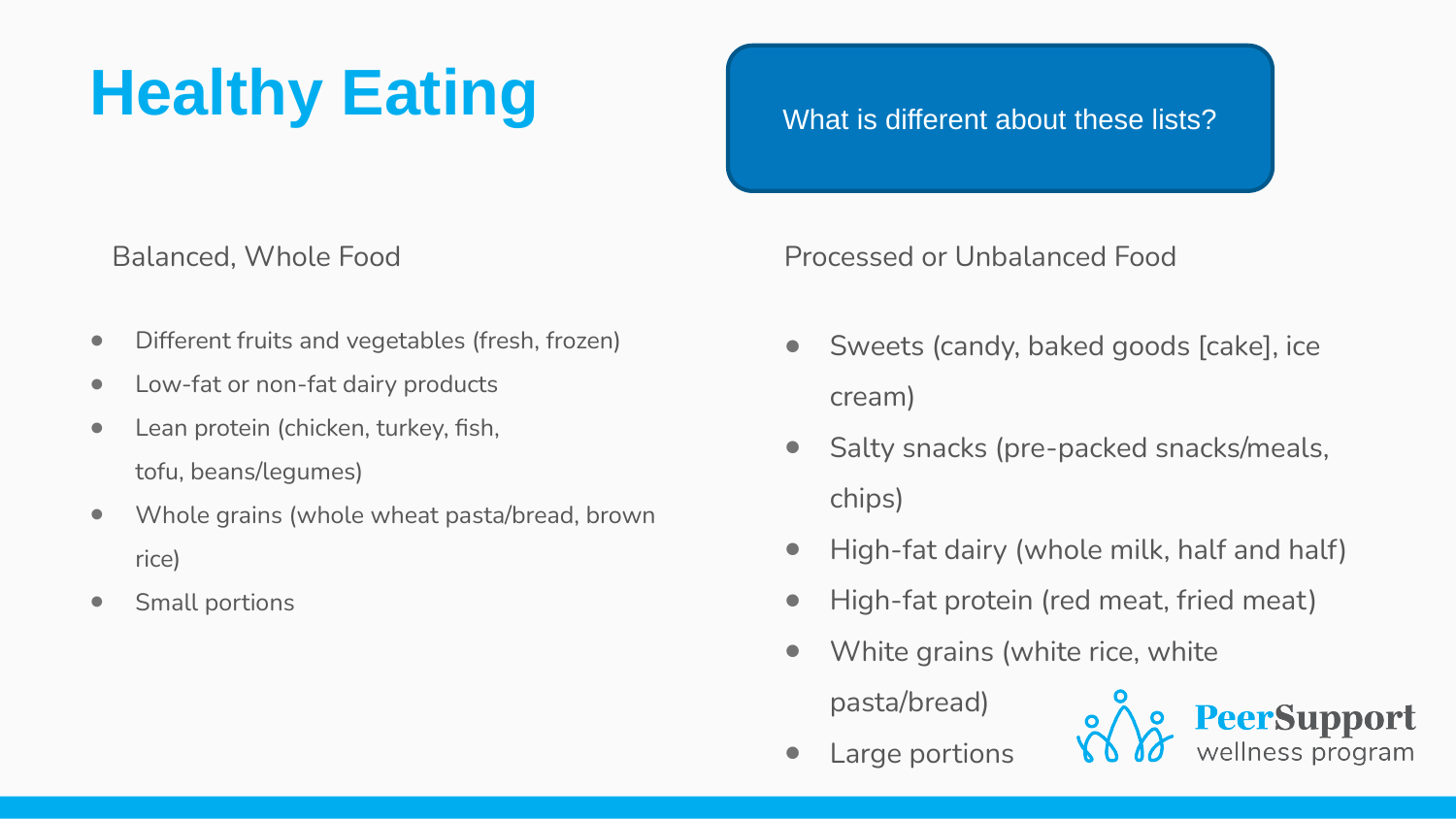

# Healthy Eating
What is different about these lists?
Balanced, Whole Food

Different fruits and vegetables (fresh, frozen)
Low-fat or non-fat dairy products
Lean protein (chicken, turkey, fish, tofu, beans/legumes)
Whole grains (whole wheat pasta/bread, brown rice)
Small portions
Processed or Unbalanced Food

Sweets (candy, baked goods [cake], ice cream)
Salty snacks (pre-packed snacks/meals, chips)
High-fat dairy (whole milk, half and half)
High-fat protein (red meat, fried meat)
White grains (white rice, white pasta/bread)
Large portions